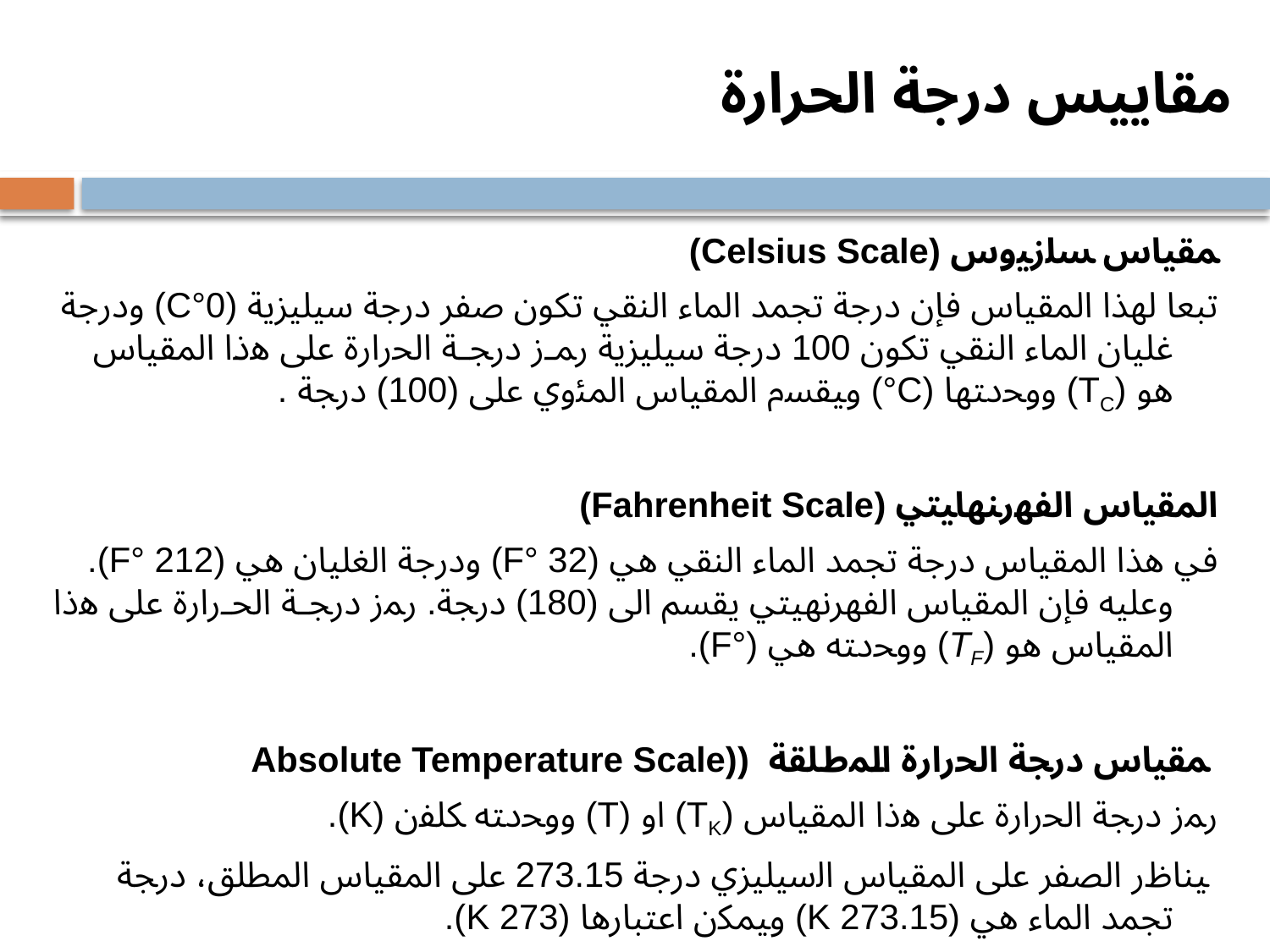

# مقاييس درجة الحرارة
ﻤﻘﻴﺎﺱ ﺴﻠﺯﻴﻭﺱ (Celsius Scale)
	تبعا لهذا المقياس فإن درجة تجمد ﺍﻟﻤﺎﺀ ﺍﻟﻨﻘﻲ تكون صفر درجة سيليزية (0°C) ودرجة غليان الماء النقي تكون 100 درجة سيليزية ﺭﻤـﺯ ﺩﺭﺠـﺔ ﺍﻟﺤﺭﺍﺭﺓ ﻋﻠﻰ ﻫﺫﺍ ﺍﻟﻤﻘﻴﺎﺱ هو (TC) ﻭﻭﺤﺩﺘﻬﺎ (C°) وﻴﻘﺴﻡ ﺍﻟﻤﻘﻴﺎﺱ ﺍﻟﻤﺌﻭﻱ ﻋﻠﻰ (100) ﺩﺭﺠﺔ .

ﺍﻟﻤﻘﻴﺎﺱ ﺍﻟﻔﻬﺭﻨﻬﺎﻴﺘﻲ (Fahrenheit Scale)
	في هذا المقياس درجة تجمد ﺍﻟﻤﺎﺀ ﺍﻟﻨﻘﻲ هي (32 °F) ﻭدرجة ﺍﻟﻐﻠﻴﺎﻥ هي (212 °F). وعليه فإن المقياس الفهرنهيتي يقسم الى (180) ﺩﺭﺠﺔ. ﺭﻤﺯ ﺩﺭﺠـﺔ ﺍﻟﺤـﺭﺍﺭﺓ ﻋﻠﻰ ﻫﺫﺍ ﺍﻟﻤﻘﻴﺎﺱ هو (TF) ﻭوﺤﺩﺘﻪ هي (°F).

 ﻤﻘﻴﺎﺱ ﺩﺭﺠﺔ ﺍﻟﺤﺭﺍﺭﺓ ﺍﻟﻤﻁﻠﻘﺔ  ((Absolute Temperature Scale
	ﺭﻤﺯ ﺩﺭﺠﺔ ﺍﻟﺤﺭﺍﺭﺓ ﻋﻠﻰ ﻫﺫﺍ ﺍﻟﻤﻘﻴﺎﺱ (TK) ﺍﻭ (T) ﻭﻭﺤﺩﺘﻪ ﻜﻠﻔﻥ (K).
	 ﻴﻨﺎﻅﺭ الصفر على ﺍﻟﻤﻘﻴﺎﺱ ﺍﻟسيليزي درجة 273.15 على المقياس المطلق، ﺩﺭﺠﺔ تجمد ﺍﻟﻤﺎﺀ هي (273.15 K) ﻭﻴﻤﻜﻥ ﺍﻋﺘﺒﺎﺭﻫﺎ (273 K).